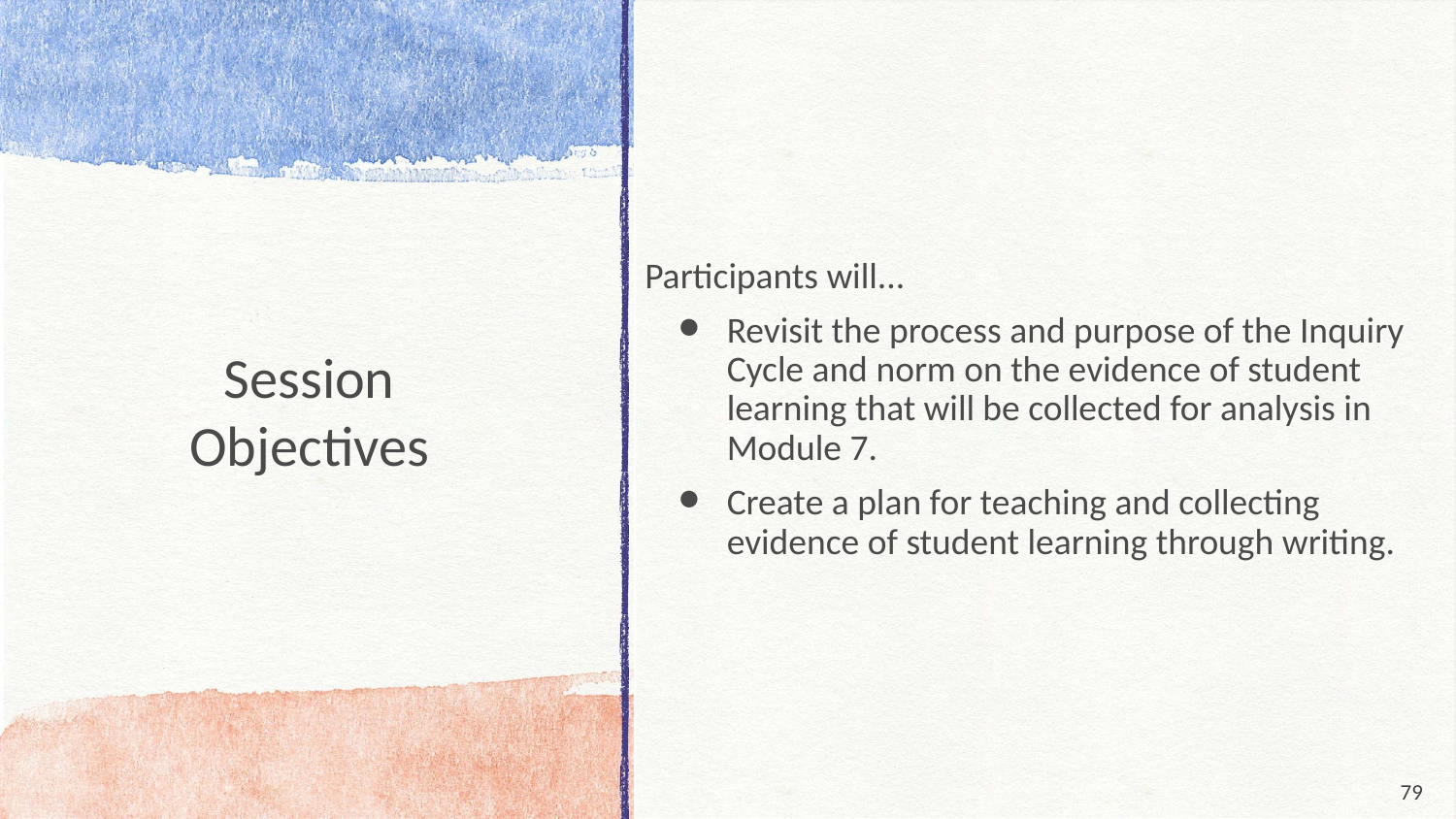

Participants will...
Revisit the process and purpose of the Inquiry Cycle and norm on the evidence of student learning that will be collected for analysis in Module 7.
Create a plan for teaching and collecting evidence of student learning through writing.
# Session
Objectives